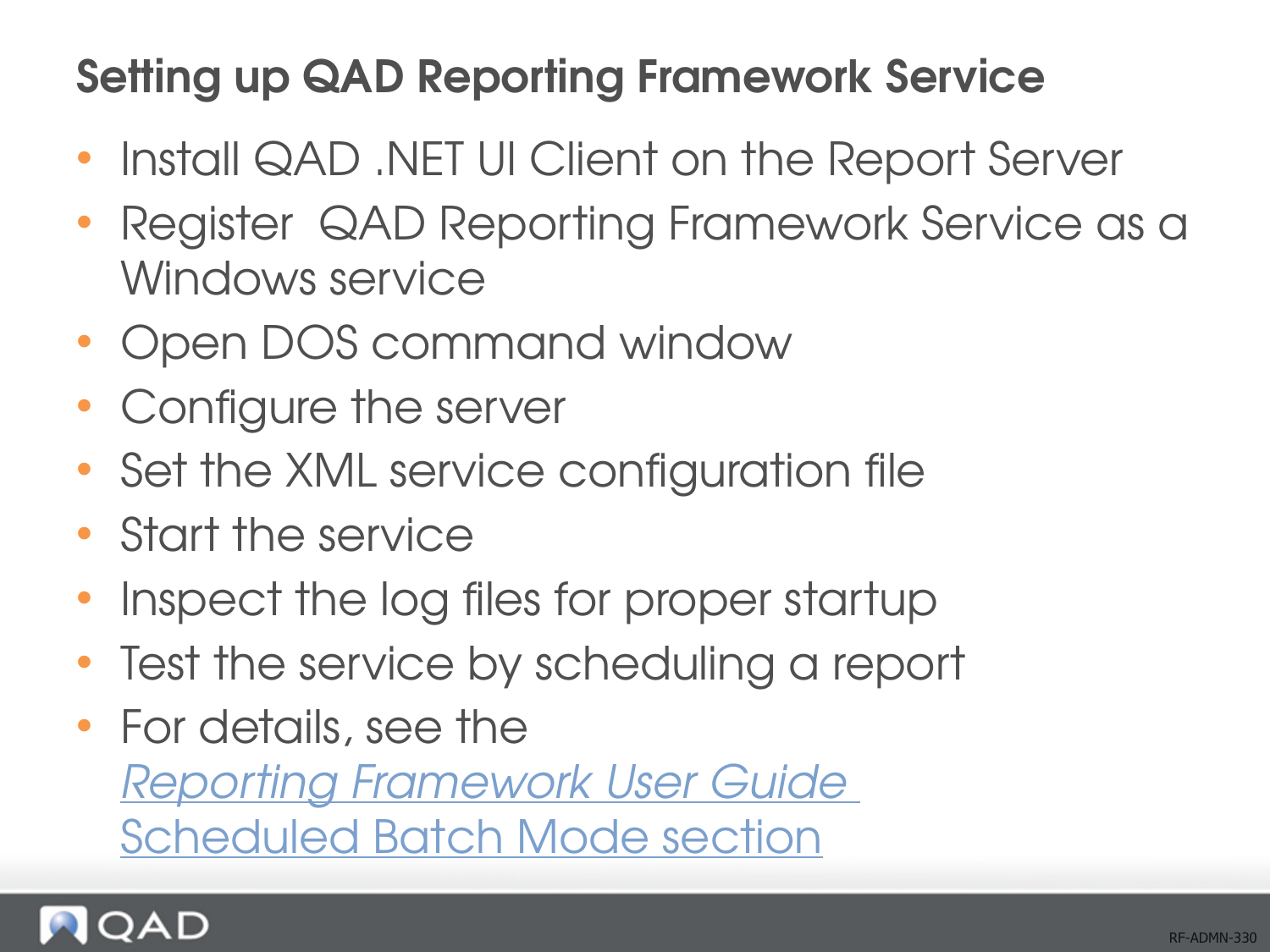

# Setting up QAD Reporting Framework Service
Install QAD .NET UI Client on the Report Server
Register  QAD Reporting Framework Service as a Windows service
Open DOS command window
Configure the server
Set the XML service configuration file
Start the service
Inspect the log files for proper startup
Test the service by scheduling a report
For details, see the Reporting Framework User Guide Scheduled Batch Mode section

RF-ADMN-330